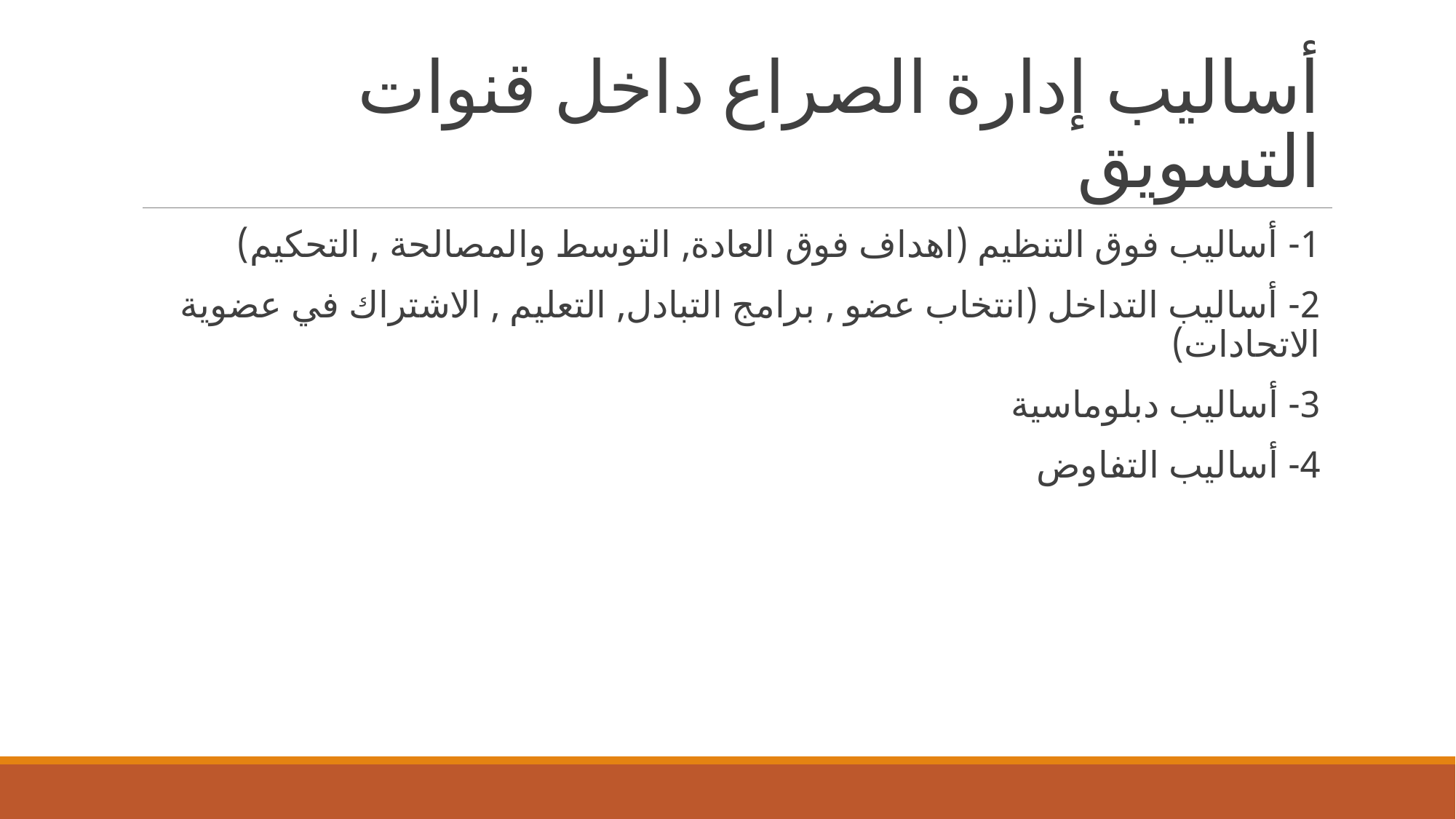

# أساليب إدارة الصراع داخل قنوات التسويق
1- أساليب فوق التنظيم (اهداف فوق العادة, التوسط والمصالحة , التحكيم)
2- أساليب التداخل (انتخاب عضو , برامج التبادل, التعليم , الاشتراك في عضوية الاتحادات)
3- أساليب دبلوماسية
4- أساليب التفاوض